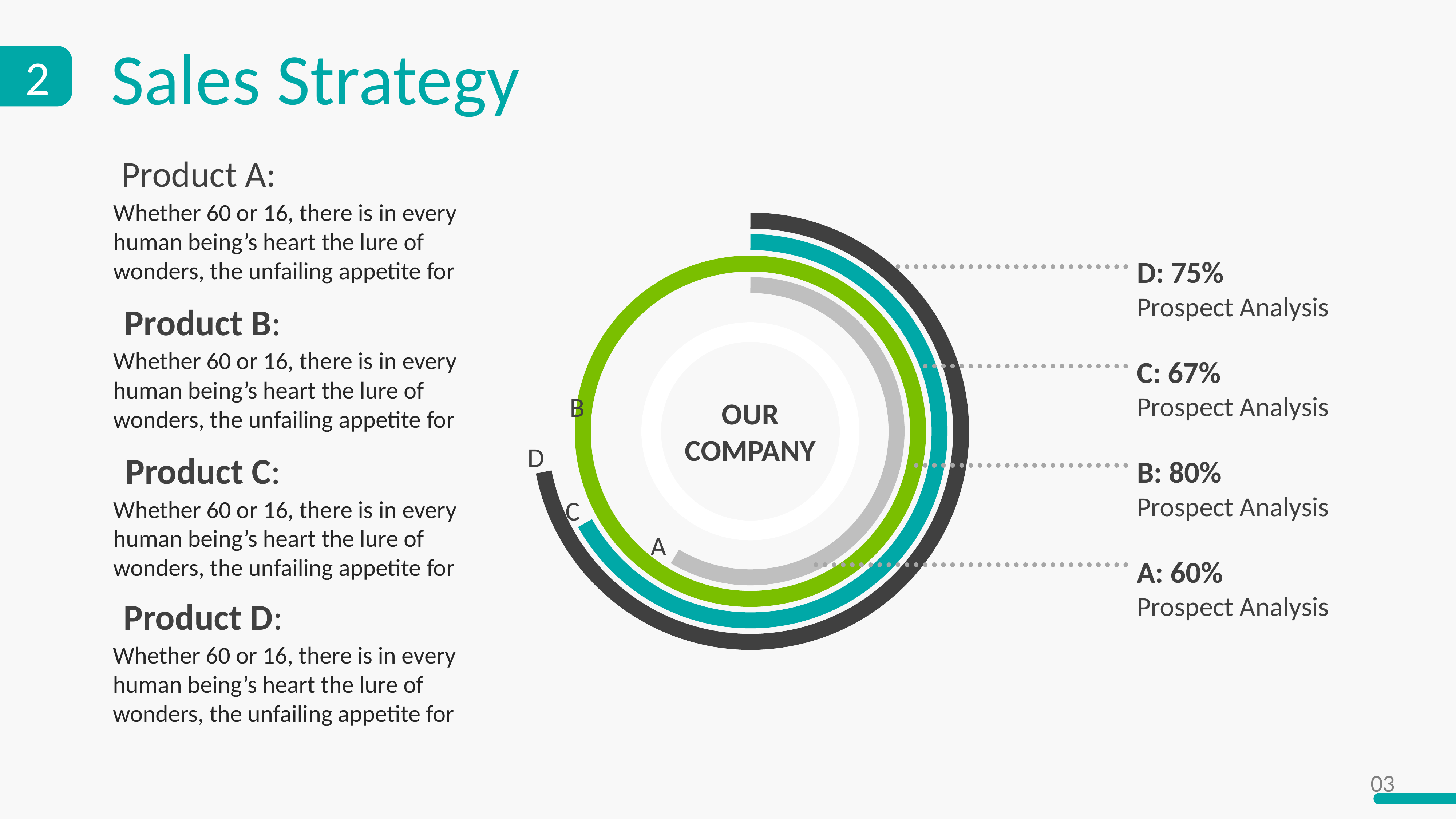

Sales Strategy
2

Product A:
Whether 60 or 16, there is in every human being’s heart the lure of wonders, the unfailing appetite for

D

C

B

A

OUR
COMPANY
D: 75%
Prospect Analysis

Product B:
Whether 60 or 16, there is in every human being’s heart the lure of wonders, the unfailing appetite for
C: 67%
Prospect Analysis

Product C:
B: 80%
Prospect Analysis

Whether 60 or 16, there is in every human being’s heart the lure of wonders, the unfailing appetite for
A: 60%
Prospect Analysis

Product D:
Whether 60 or 16, there is in every human being’s heart the lure of wonders, the unfailing appetite for
03